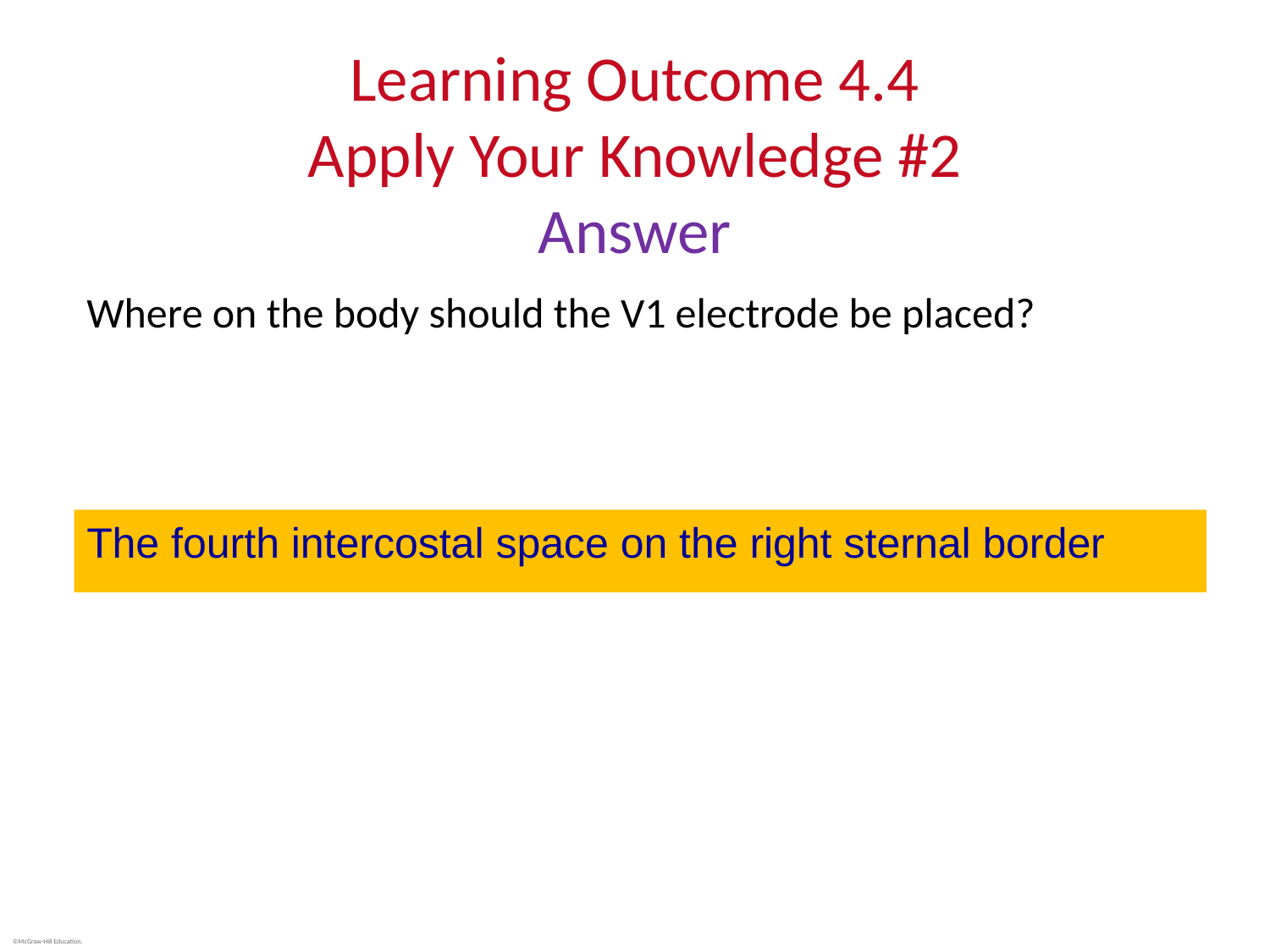

# Learning Outcome 4.4 Apply Your Knowledge #2 Answer
Where on the body should the V1 electrode be placed?
The fourth intercostal space on the right sternal border